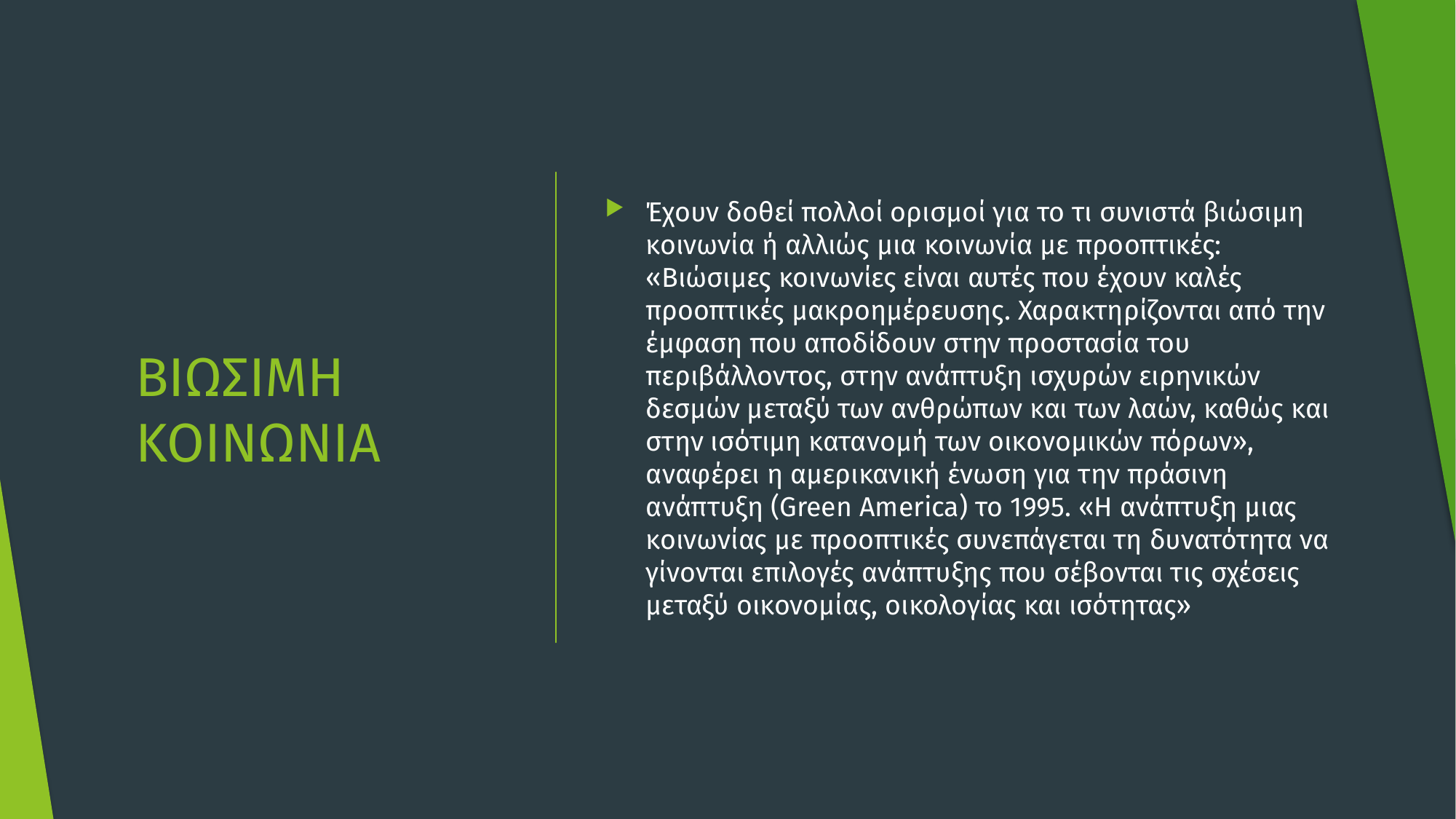

Έχουν δοθεί πολλοί ορισμοί για το τι συνιστά βιώσιμη κοινωνία ή αλλιώς μια κοινωνία με προοπτικές: «Βιώσιμες κοινωνίες είναι αυτές που έχουν καλές προοπτικές μακροημέρευσης. Χαρακτηρίζονται από την έμφαση που αποδίδουν στην προστασία του περιβάλλοντος, στην ανάπτυξη ισχυρών ειρηνικών δεσμών μεταξύ των ανθρώπων και των λαών, καθώς και στην ισότιμη κατανομή των οικονομικών πόρων», αναφέρει η αμερικανική ένωση για την πράσινη ανάπτυξη (Green America) το 1995. «Η ανάπτυξη μιας κοινωνίας με προοπτικές συνεπάγεται τη δυνατότητα να γίνονται επιλογές ανάπτυξης που σέβονται τις σχέσεις μεταξύ οικονομίας, οικολογίας και ισότητας»
# ΒΙΩΣΙΜΗ ΚΟΙΝΩΝΙΑ